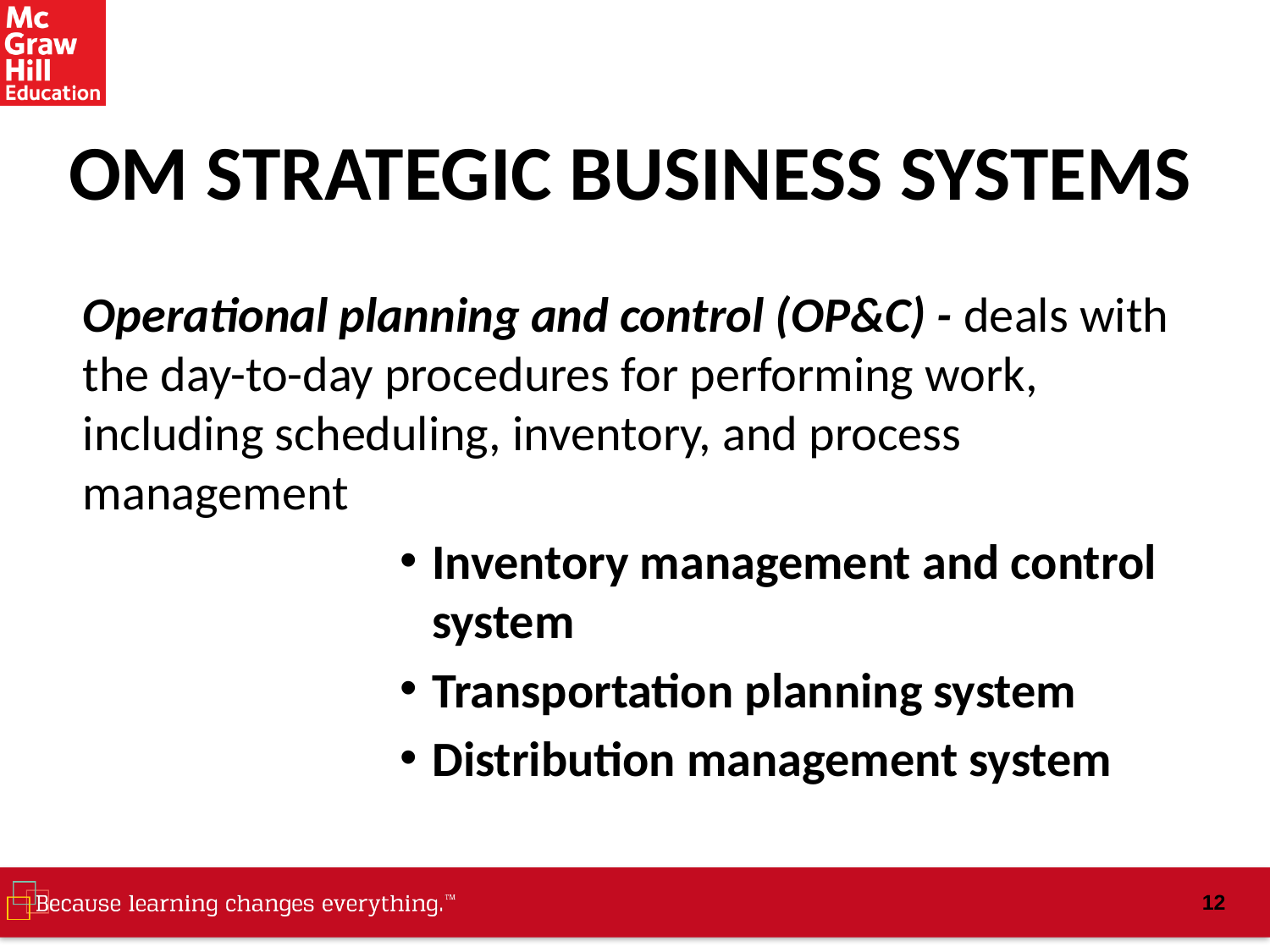

# OM STRATEGIC BUSINESS SYSTEMS
Operational planning and control (OP&C) - deals with the day-to-day procedures for performing work, including scheduling, inventory, and process management
Inventory management and control system
Transportation planning system
Distribution management system